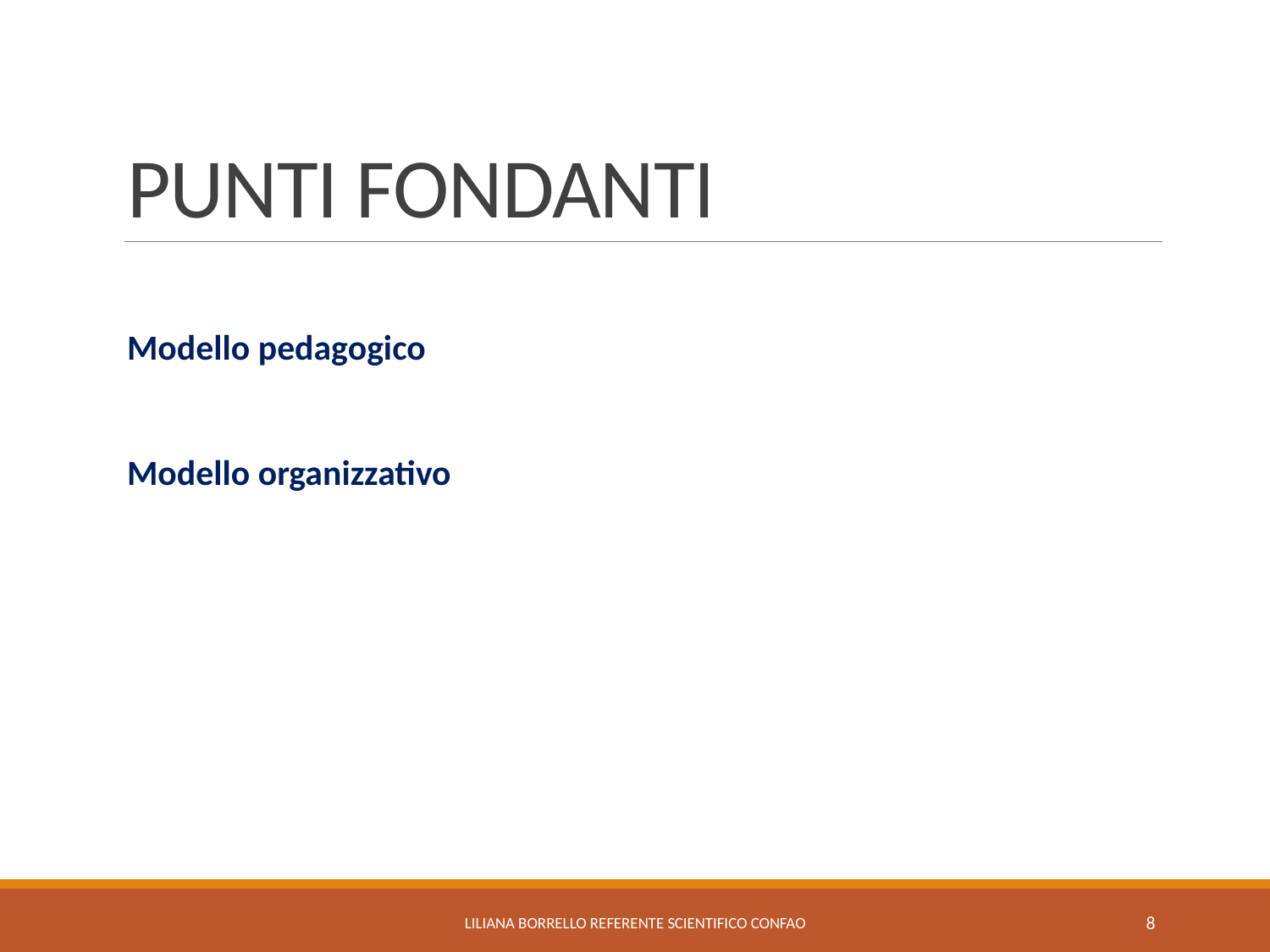

# PUNTI FONDANTI

Modello pedagogico

Modello organizzativo
LILIANA BORRELLO referente scientifico Confao
8